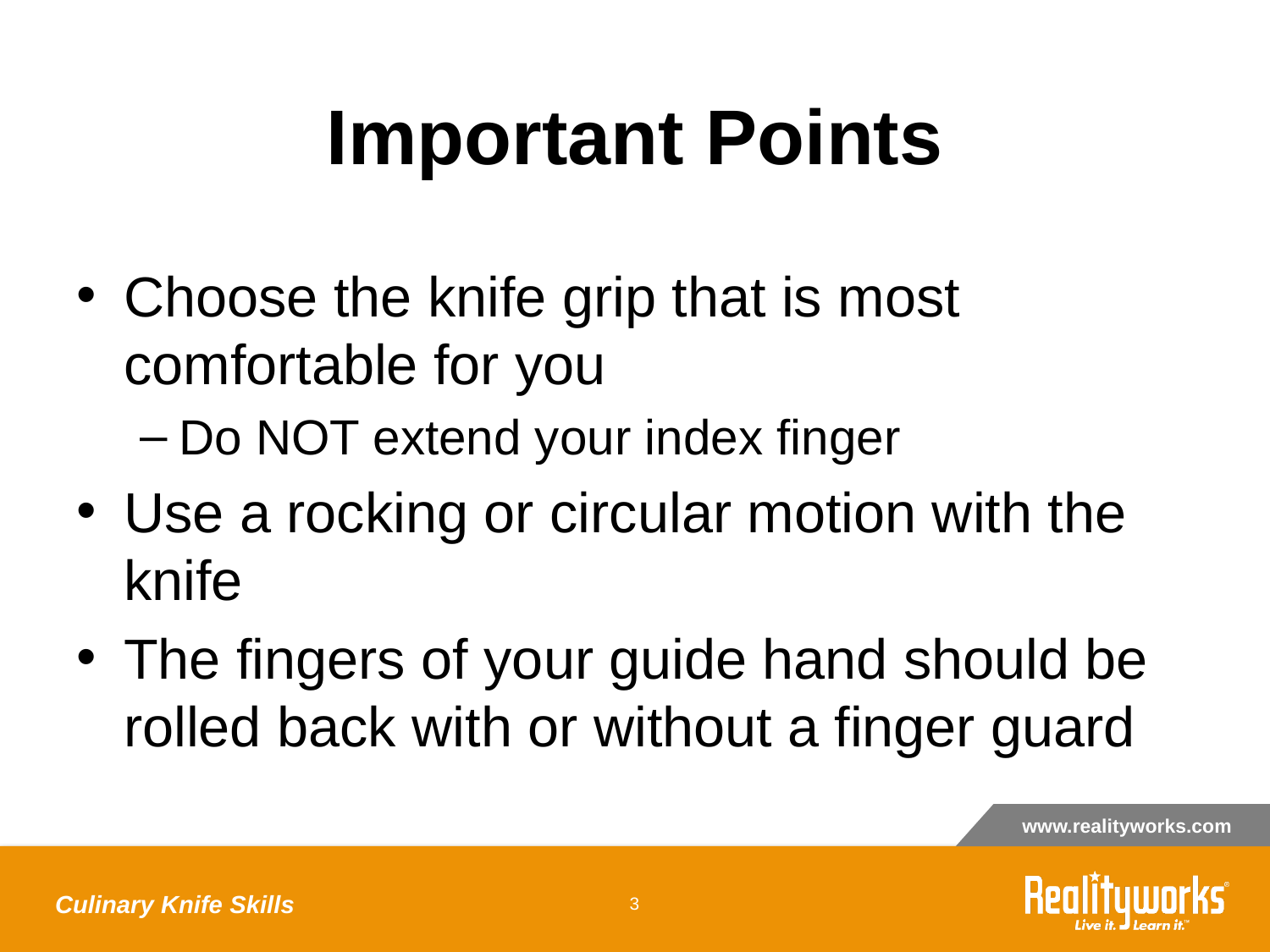

# Important Points
Choose the knife grip that is most comfortable for you
Do NOT extend your index finger
Use a rocking or circular motion with the knife
The fingers of your guide hand should be rolled back with or without a finger guard

Culinary Knife Skills
3